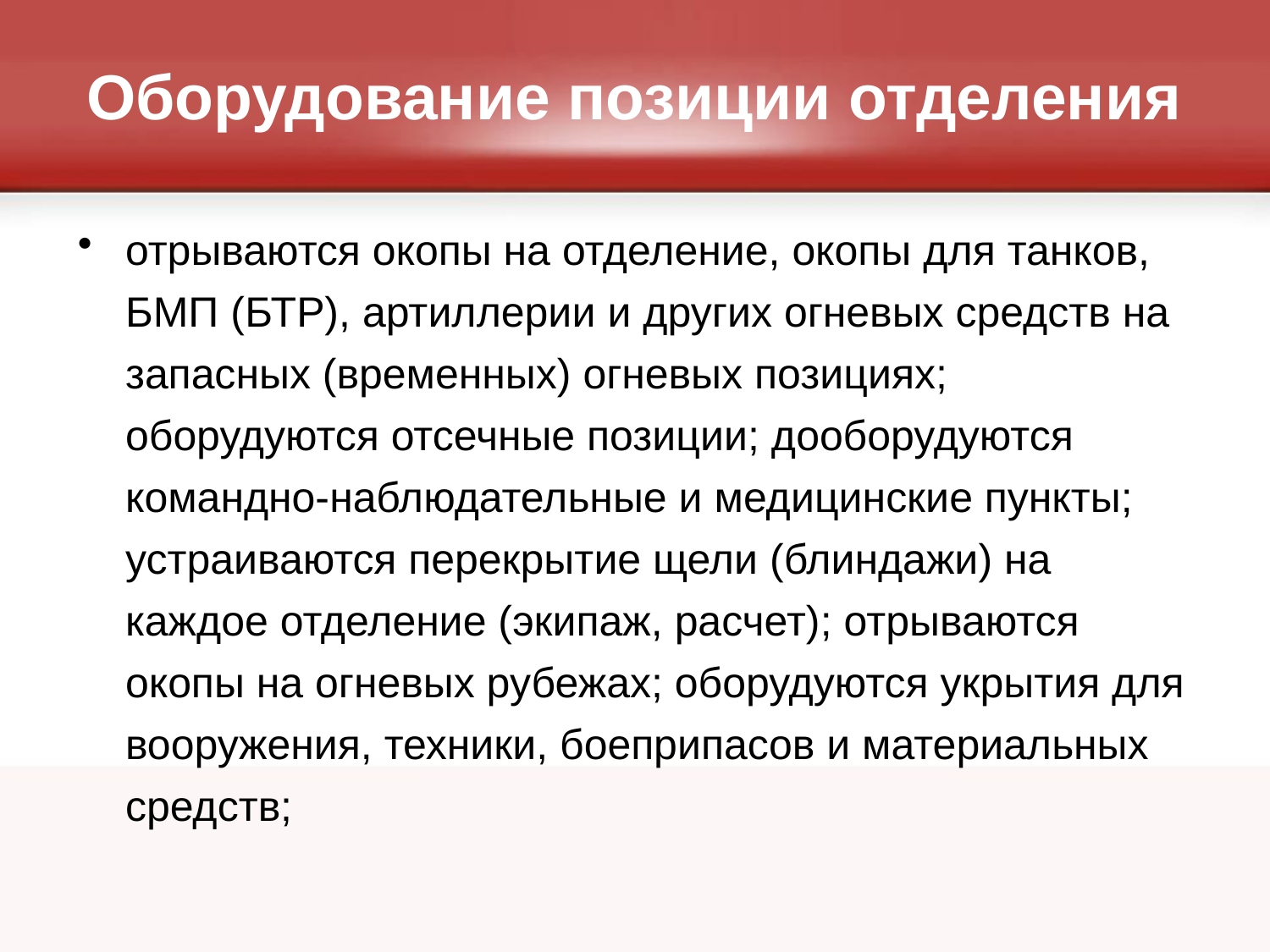

# Оборудование позиции отделения
отрываются окопы на отделение, окопы для танков, БМП (БТР), артиллерии и других огневых средств на запасных (временных) огневых позициях; оборудуются отсечные позиции; дооборудуются командно-наблюдательные и медицинские пункты; устраиваются перекрытие щели (блиндажи) на каждое отделение (экипаж, расчет); отрываются окопы на огневых рубежах; оборудуются укрытия для вооружения, техники, боеприпасов и материальных средств;